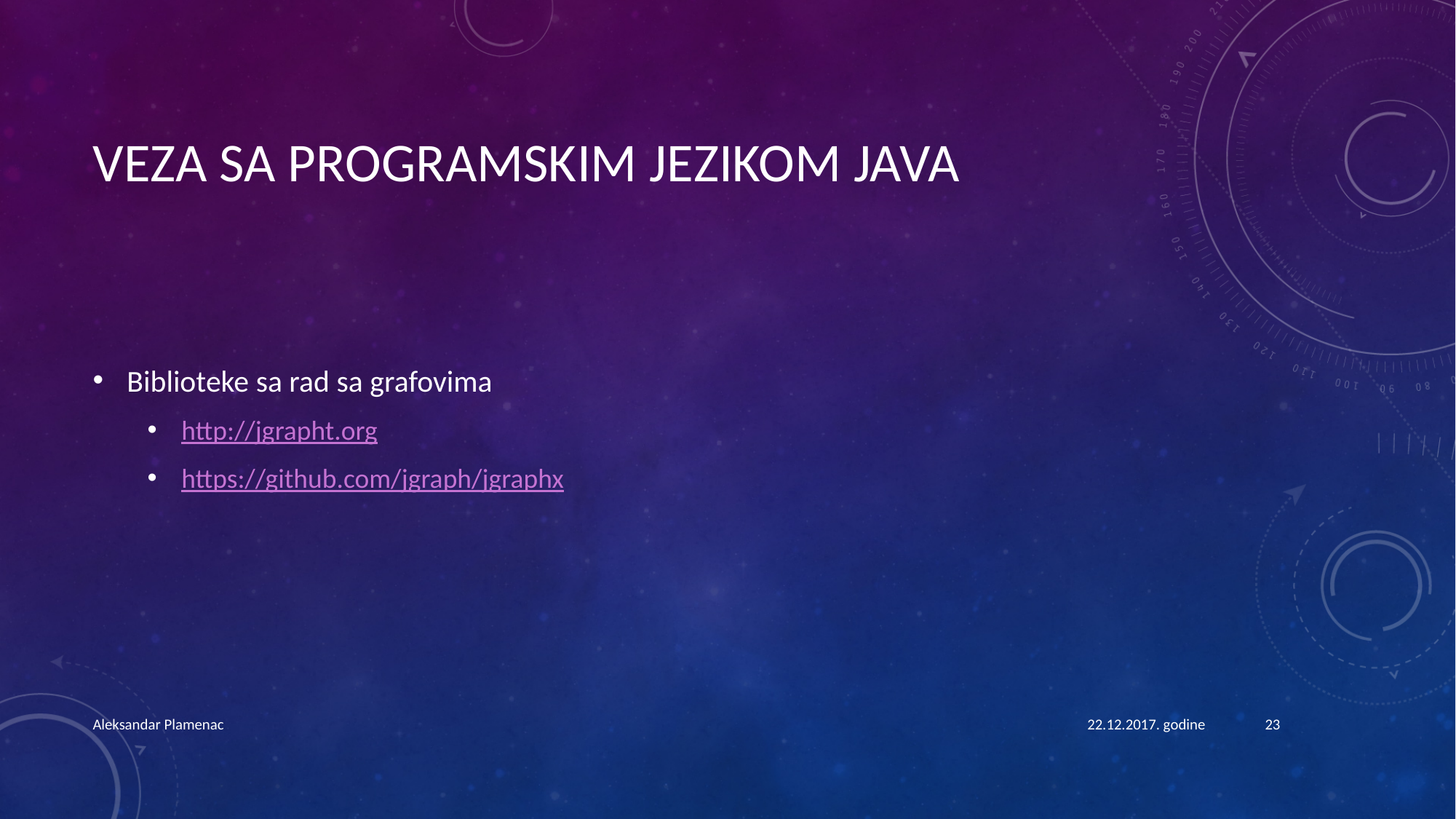

# VEZA SA PROGRAMSKIM JEZIKOM JAVA
Biblioteke sa rad sa grafovima
http://jgrapht.org
https://github.com/jgraph/jgraphx

Aleksandar Plamenac
22.12.2017. godine
23